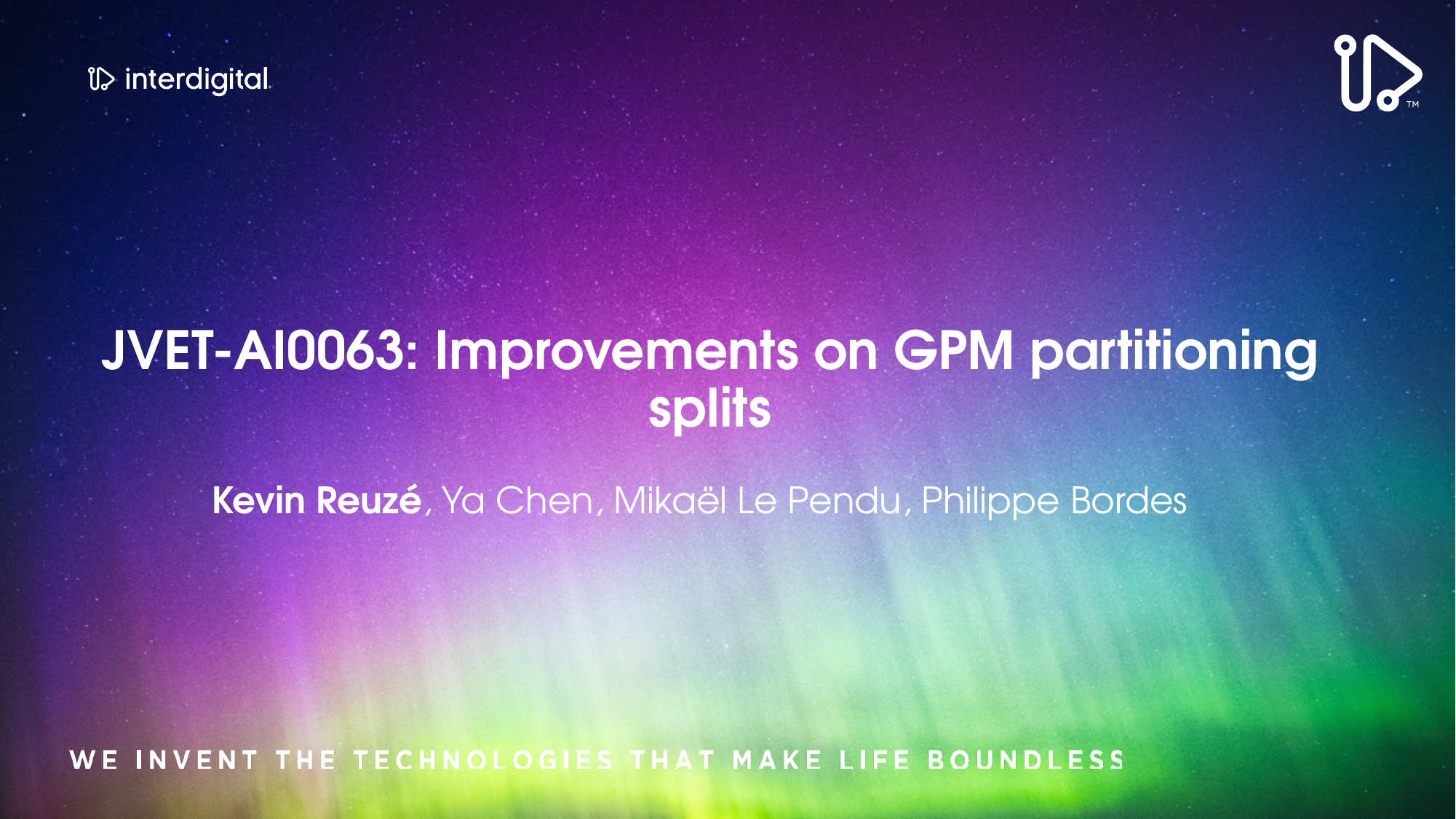

# JVET-AI0063: Improvements on GPM partitioning splits
Kevin Reuzé, Ya Chen, Mikaël Le Pendu, Philippe Bordes